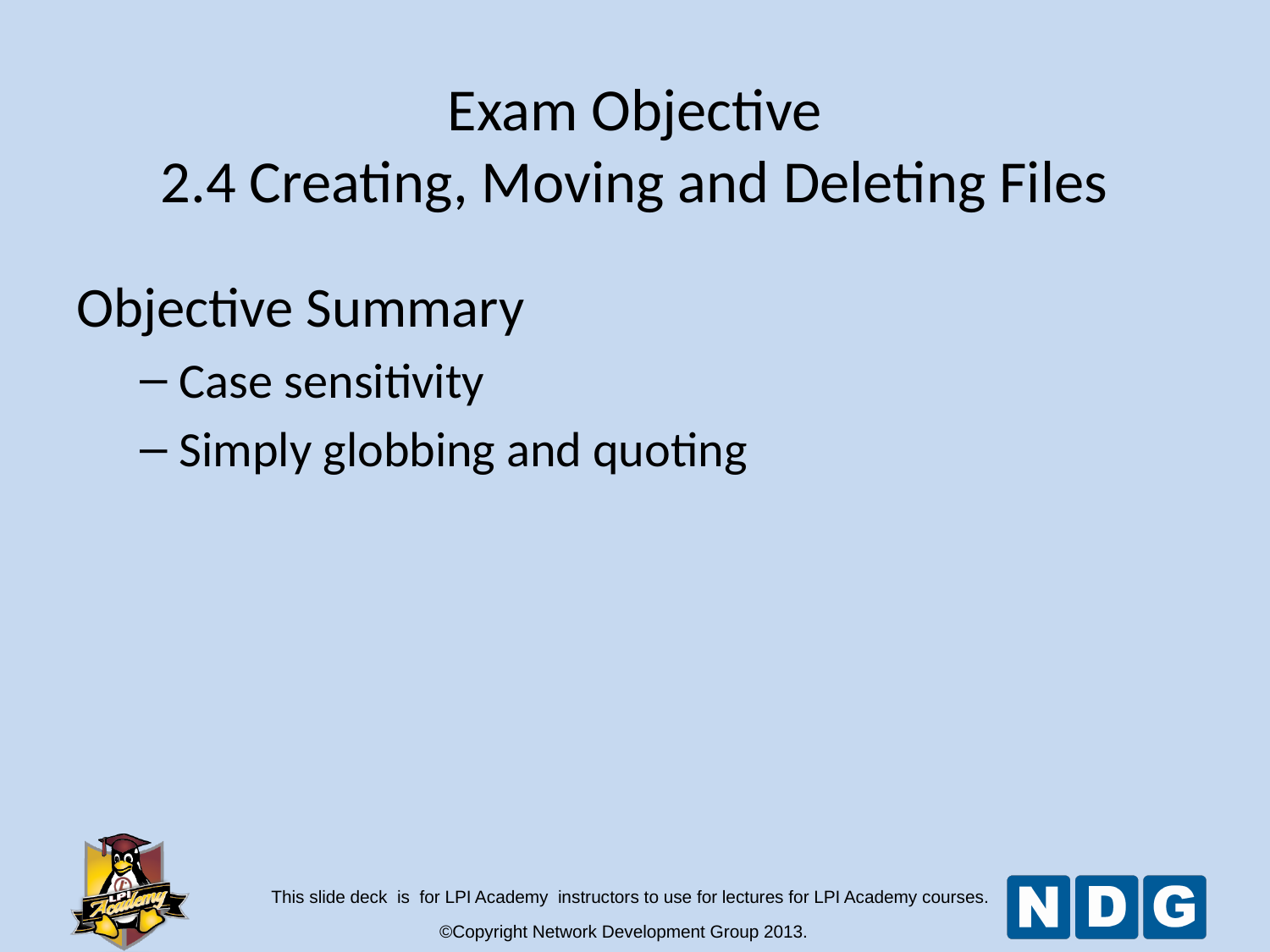

# Exam Objective 2.4 Creating, Moving and Deleting Files
Objective Summary
Case sensitivity
Simply globbing and quoting